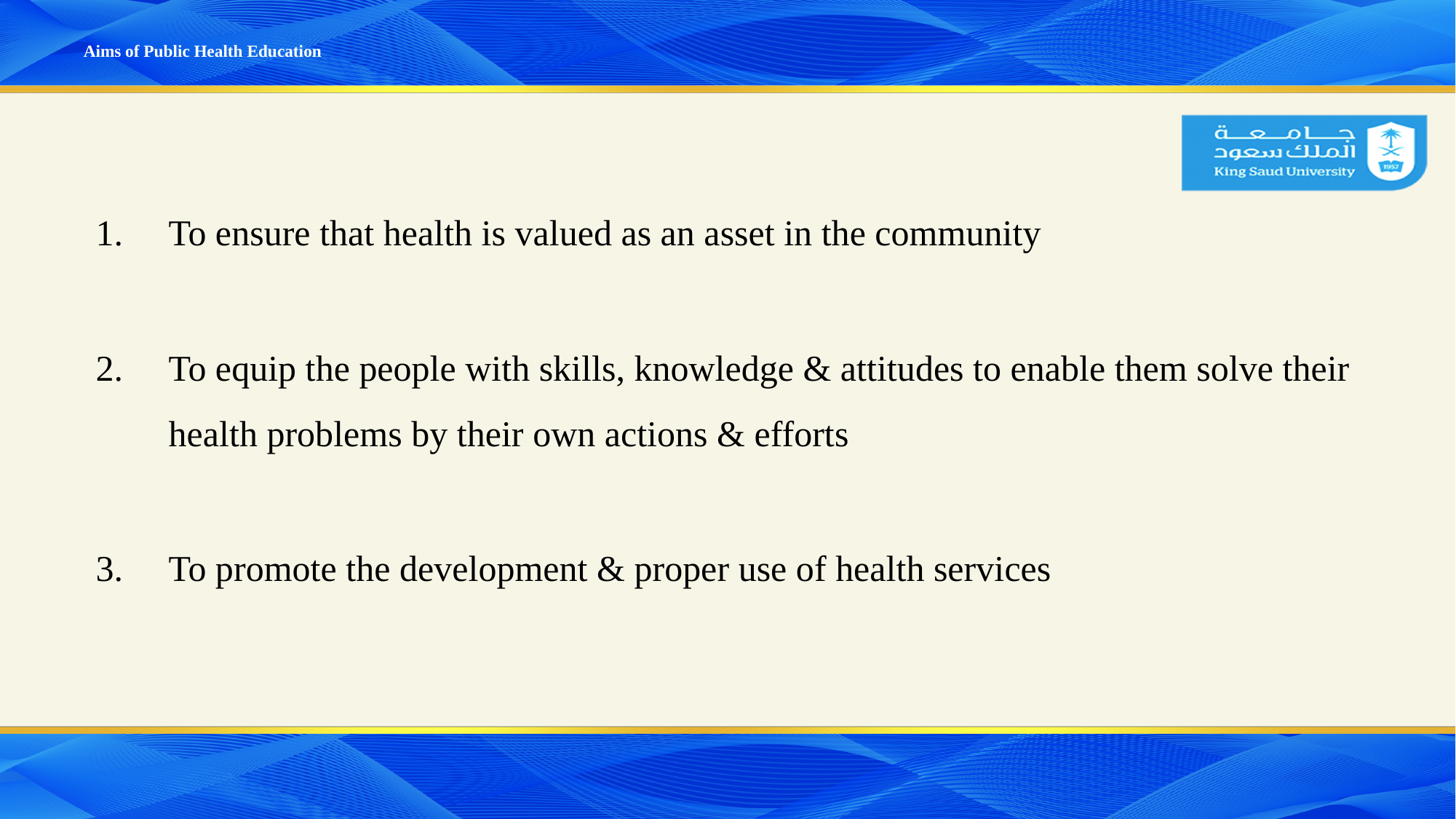

# Aims of Public Health Education
To ensure that health is valued as an asset in the community

To equip the people with skills, knowledge & attitudes to enable them solve their health problems by their own actions & efforts

To promote the development & proper use of health services